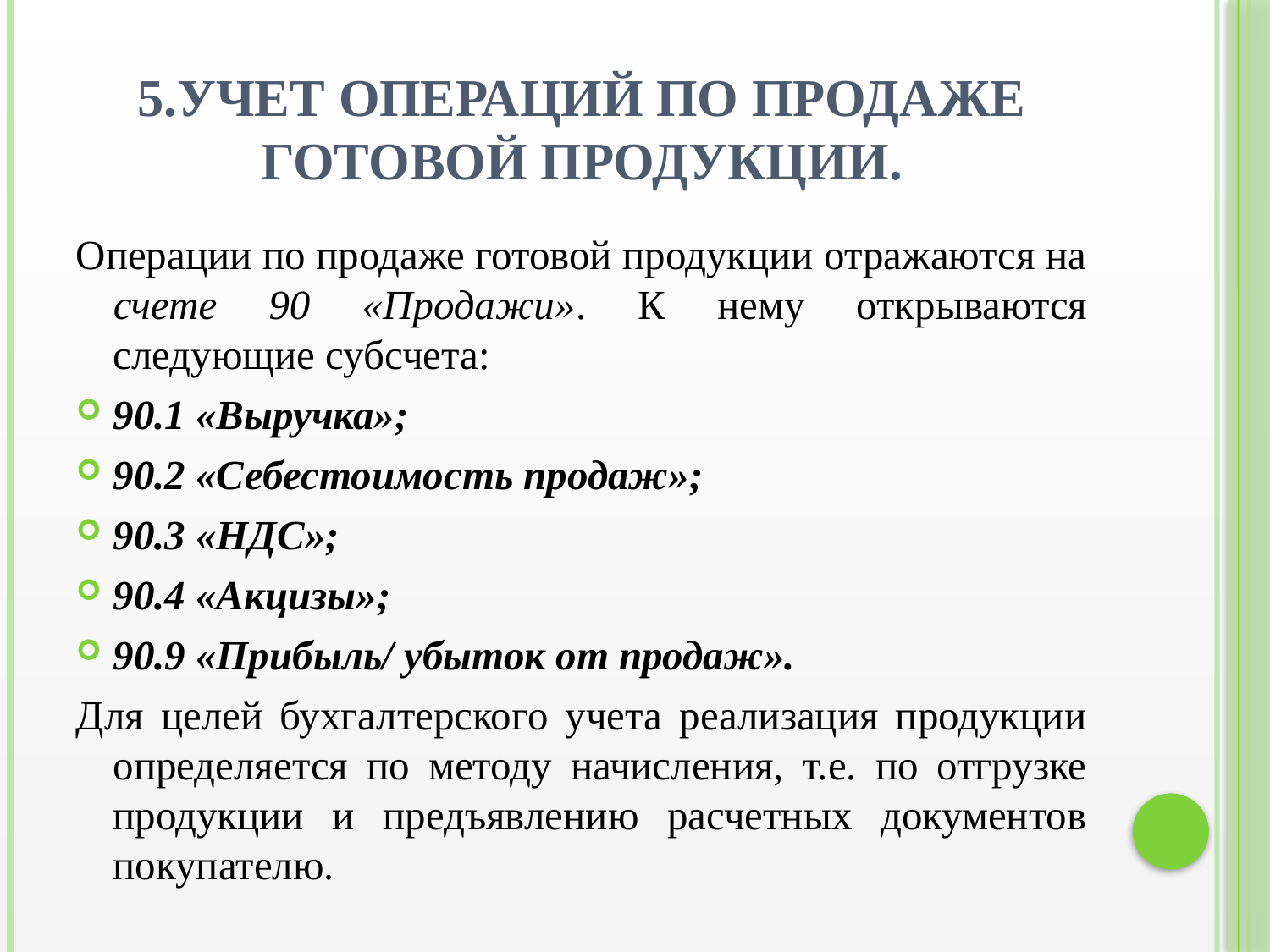

# 5.Учет операций по продаже готовой продукции.
Операции по продаже готовой продукции отражаются на счете 90 «Продажи». К нему открываются следующие субсчета:
90.1 «Выручка»;
90.2 «Себестоимость продаж»;
90.3 «НДС»;
90.4 «Акцизы»;
90.9 «Прибыль/ убыток от продаж».
Для целей бухгалтерского учета реализация продукции определяется по методу начисления, т.е. по отгрузке продукции и предъявлению расчетных документов покупателю.